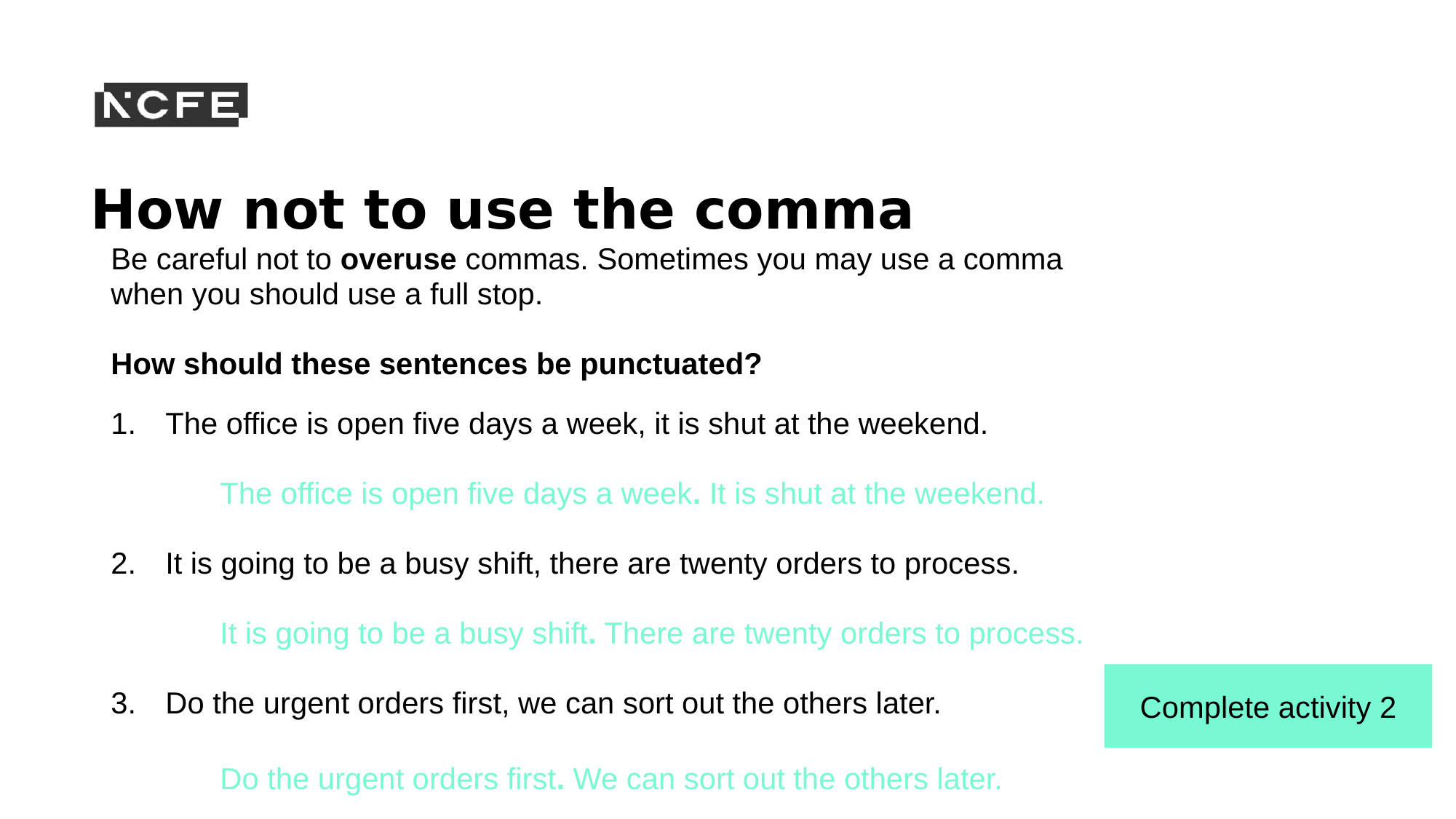

# How not to use the comma
Be careful not to overuse commas. Sometimes you may use a comma
when you should use a full stop.

How should these sentences be punctuated?

The office is open five days a week, it is shut at the weekend.

	The office is open five days a week. It is shut at the weekend.

It is going to be a busy shift, there are twenty orders to process.

	It is going to be a busy shift. There are twenty orders to process.

Do the urgent orders first, we can sort out the others later.

	Do the urgent orders first. We can sort out the others later.

Complete activity 2